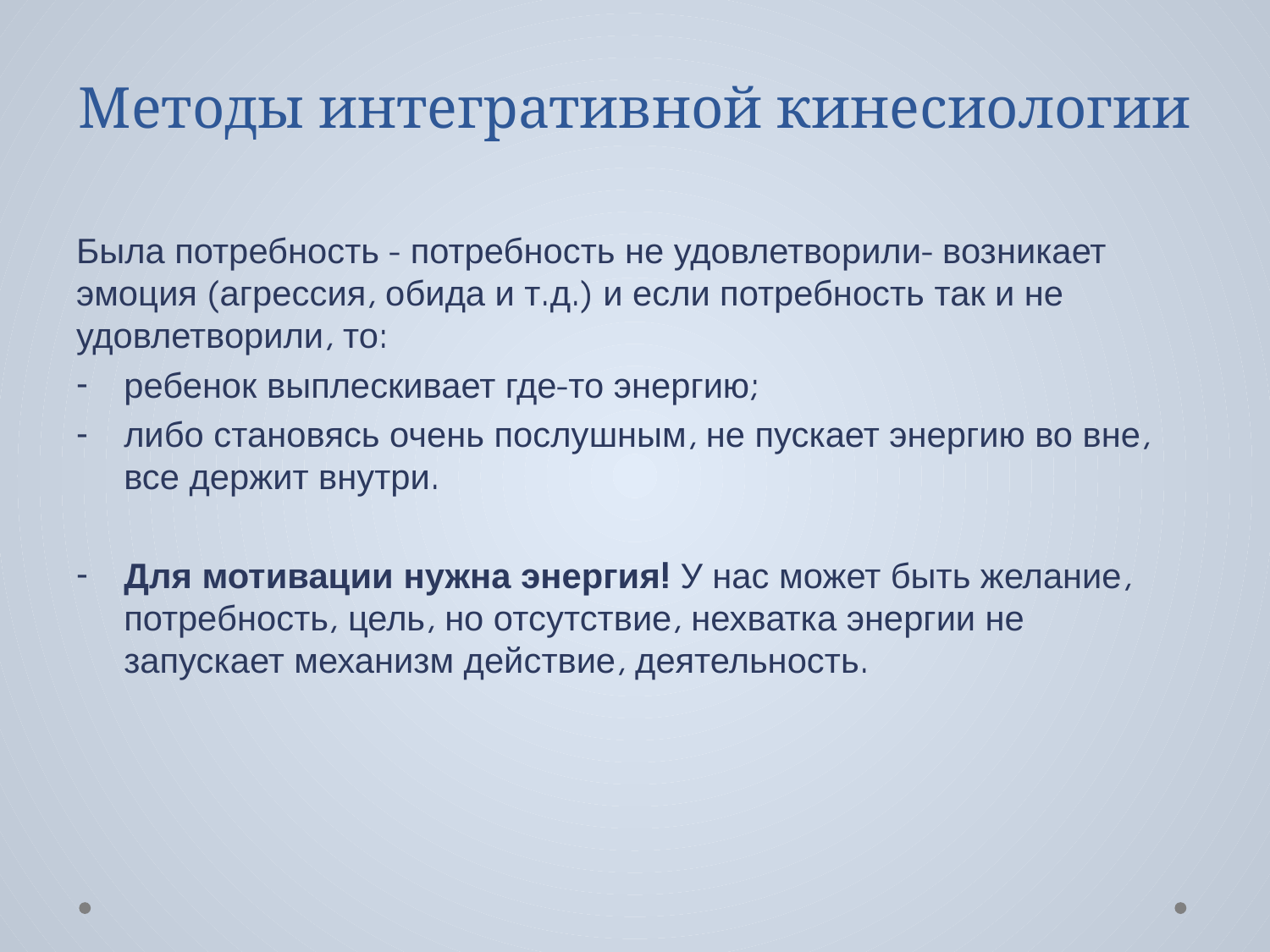

# Методы интегративной кинесиологии
Была потребность - потребность не удовлетворили- возникает эмоция (агрессия, обида и т.д.) и если потребность так и не удовлетворили, то:
ребенок выплескивает где-то энергию;
либо становясь очень послушным, не пускает энергию во вне, все держит внутри.

Для мотивации нужна энергия! У нас может быть желание, потребность, цель, но отсутствие, нехватка энергии не запускает механизм действие, деятельность.